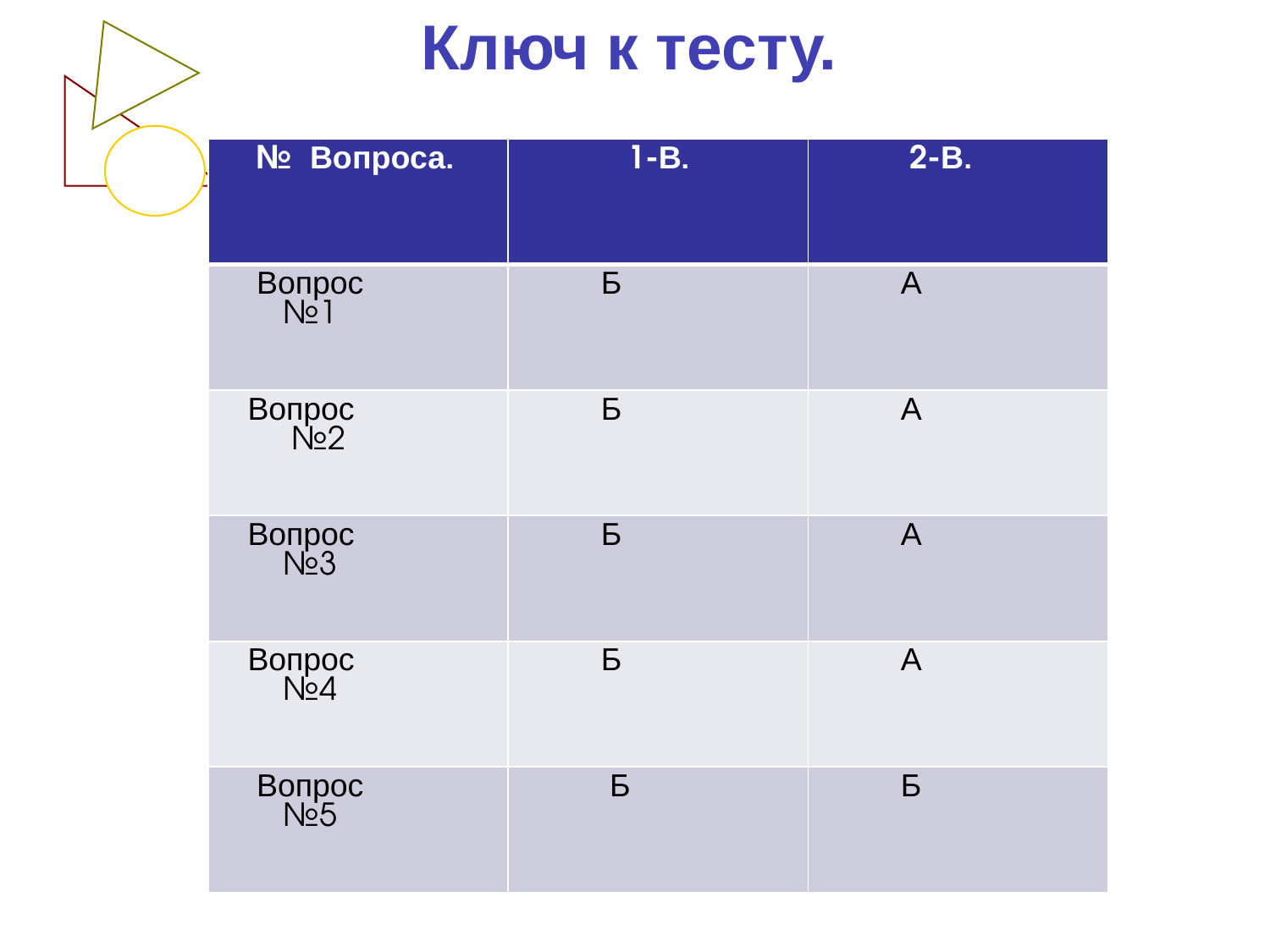

Ключ к тесту.
| № Вопроса. | 1-В. | 2-В. |
| --- | --- | --- |
| Вопрос №1 | Б | А |
| Вопрос №2 | Б | А |
| Вопрос №3 | Б | А |
| Вопрос №4 | Б | А |
| Вопрос №5 | Б | Б |